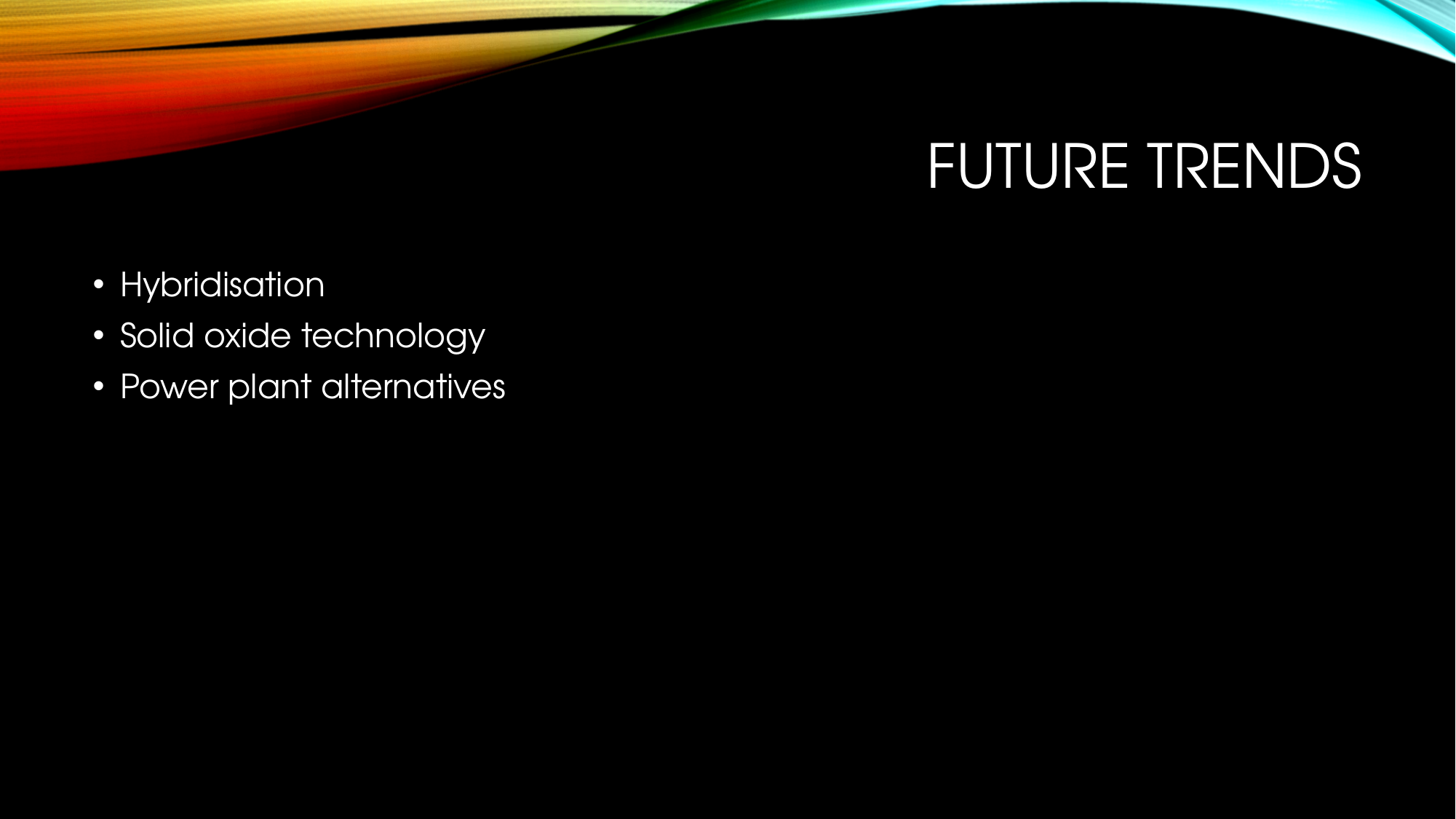

# Future trends
Hybridisation
Solid oxide technology
Power plant alternatives